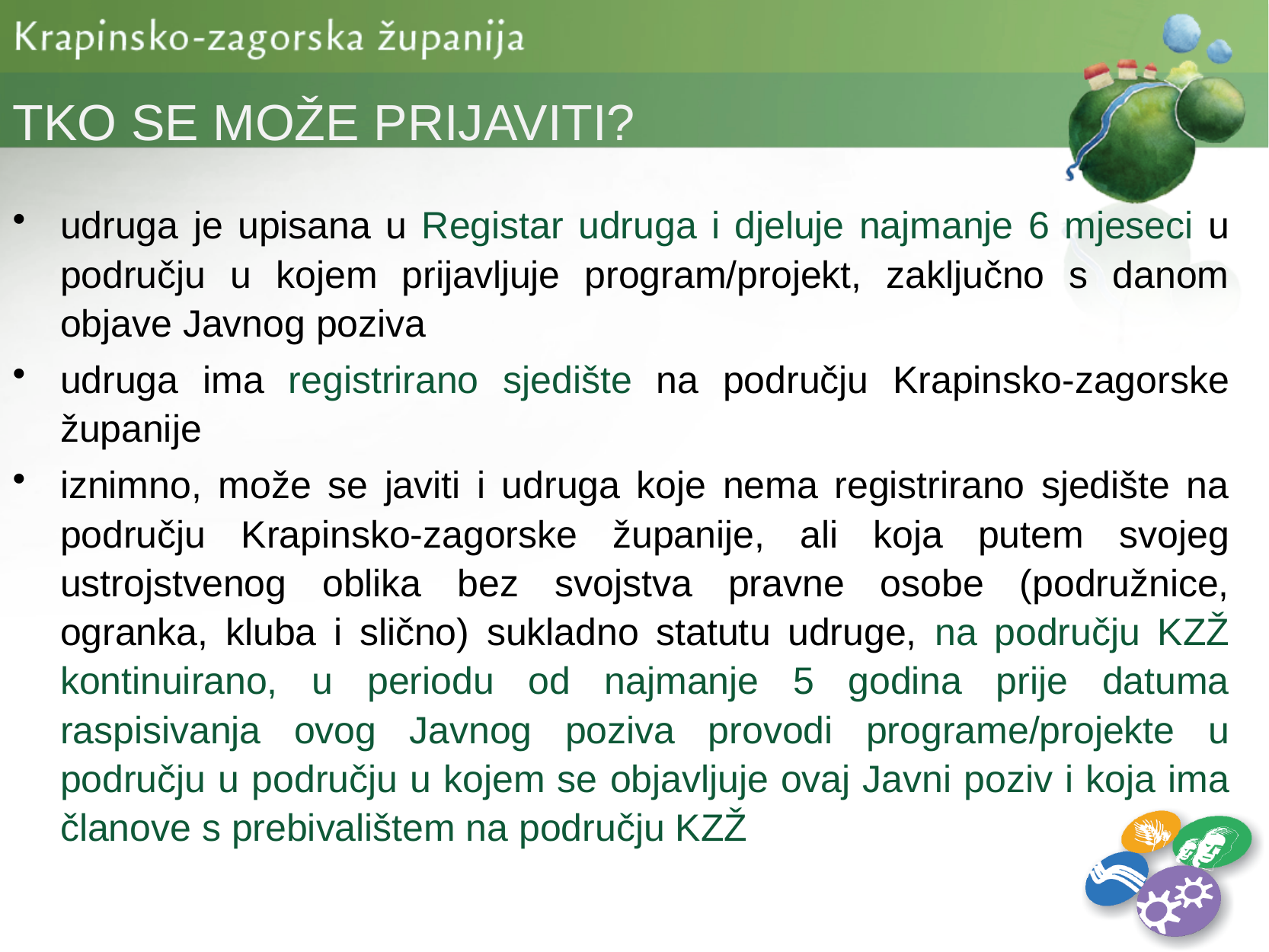

TKO SE MOŽE PRIJAVITI?

udruga je upisana u Registar udruga i djeluje najmanje 6 mjeseci u području u kojem prijavljuje program/projekt, zaključno s danom objave Javnog poziva
udruga ima registrirano sjedište na području Krapinsko-zagorske županije
iznimno, može se javiti i udruga koje nema registrirano sjedište na području Krapinsko-zagorske županije, ali koja putem svojeg ustrojstvenog oblika bez svojstva pravne osobe (podružnice, ogranka, kluba i slično) sukladno statutu udruge, na području KZŽ kontinuirano, u periodu od najmanje 5 godina prije datuma raspisivanja ovog Javnog poziva provodi programe/projekte u području u području u kojem se objavljuje ovaj Javni poziv i koja ima članove s prebivalištem na području KZŽ